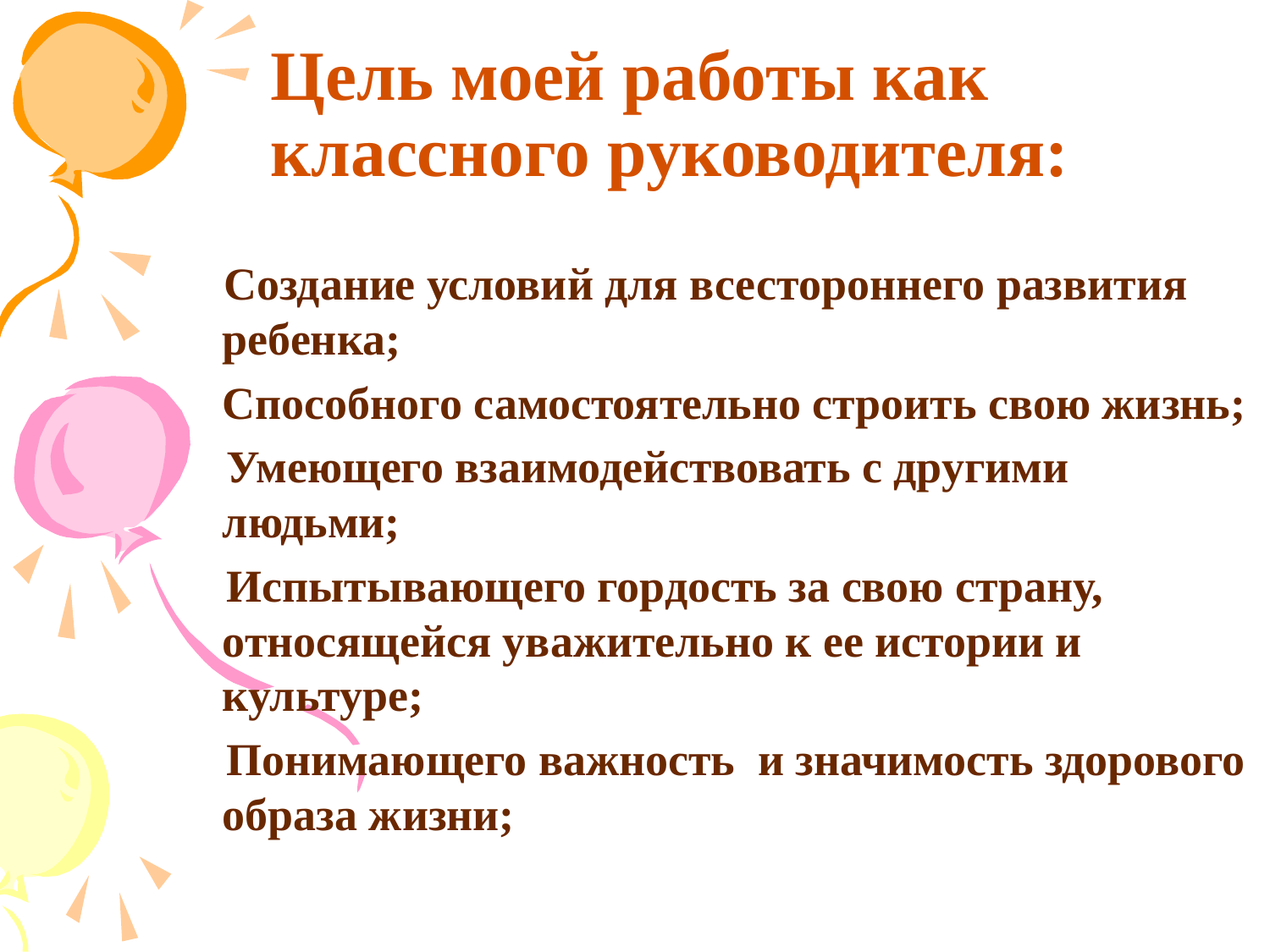

# Цель моей работы как классного руководителя:
   Создание условий для всестороннего развития ребенка;
Способного самостоятельно строить свою жизнь;
Умеющего взаимодействовать с другими людьми;
Испытывающего гордость за свою страну, относящейся уважительно к ее истории и культуре;
Понимающего важность  и значимость здорового образа жизни;